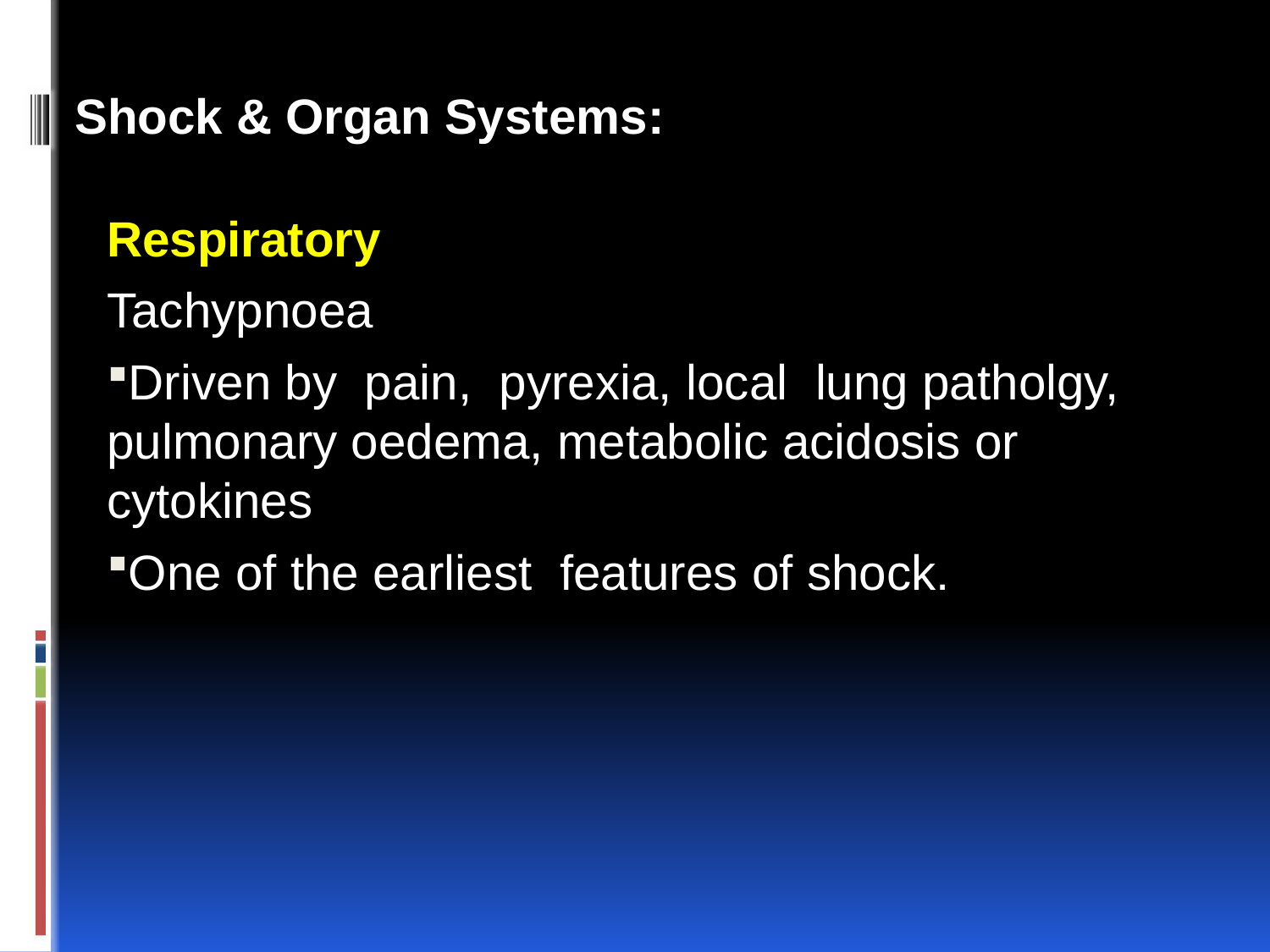

Shock & Organ Systems:
Respiratory
Tachypnoea
Driven by  pain,  pyrexia, local  lung patholgy, pulmonary oedema, metabolic acidosis or cytokines
One of the earliest  features of shock.